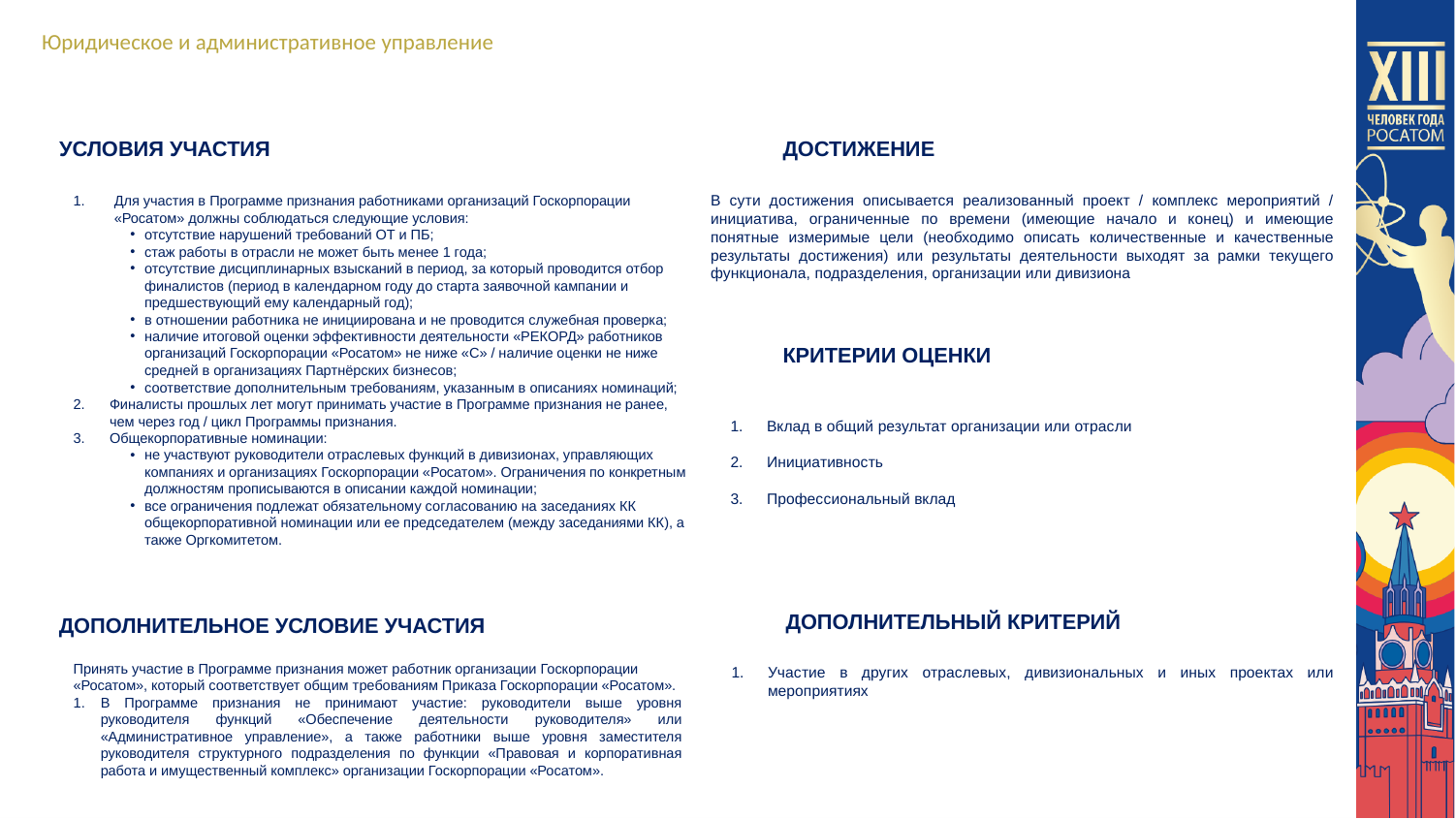

Юридическое и административное управление
ДОСТИЖЕНИЕ
УСЛОВИЯ УЧАСТИЯ
В сути достижения описывается реализованный проект / комплекс мероприятий / инициатива, ограниченные по времени (имеющие начало и конец) и имеющие понятные измеримые цели (необходимо описать количественные и качественные результаты достижения) или результаты деятельности выходят за рамки текущего функционала, подразделения, организации или дивизиона
Для участия в Программе признания работниками организаций Госкорпорации «Росатом» должны соблюдаться следующие условия:
отсутствие нарушений требований ОТ и ПБ;
стаж работы в отрасли не может быть менее 1 года;
отсутствие дисциплинарных взысканий в период, за который проводится отбор финалистов (период в календарном году до старта заявочной кампании и предшествующий ему календарный год);
в отношении работника не инициирована и не проводится служебная проверка;
наличие итоговой оценки эффективности деятельности «РЕКОРД» работников организаций Госкорпорации «Росатом» не ниже «С» / наличие оценки не ниже средней в организациях Партнёрских бизнесов;
соответствие дополнительным требованиям, указанным в описаниях номинаций;
Финалисты прошлых лет могут принимать участие в Программе признания не ранее, чем через год / цикл Программы признания.
Общекорпоративные номинации:
не участвуют руководители отраслевых функций в дивизионах, управляющих компаниях и организациях Госкорпорации «Росатом». Ограничения по конкретным должностям прописываются в описании каждой номинации;
все ограничения подлежат обязательному согласованию на заседаниях КК общекорпоративной номинации или ее председателем (между заседаниями КК), а также Оргкомитетом.
КРИТЕРИИ ОЦЕНКИ
Вклад в общий результат организации или отрасли

Инициативность

Профессиональный вклад
ДОПОЛНИТЕЛЬНЫЙ КРИТЕРИЙ
ДОПОЛНИТЕЛЬНОЕ УСЛОВИЕ УЧАСТИЯ
Принять участие в Программе признания может работник организации Госкорпорации «Росатом», который соответствует общим требованиям Приказа Госкорпорации «Росатом».
В Программе признания не принимают участие: руководители выше уровня руководителя функций «Обеспечение деятельности руководителя» или «Административное управление», а также работники выше уровня заместителя руководителя структурного подразделения по функции «Правовая и корпоративная работа и имущественный комплекс» организации Госкорпорации «Росатом».
Участие в других отраслевых, дивизиональных и иных проектах или мероприятиях